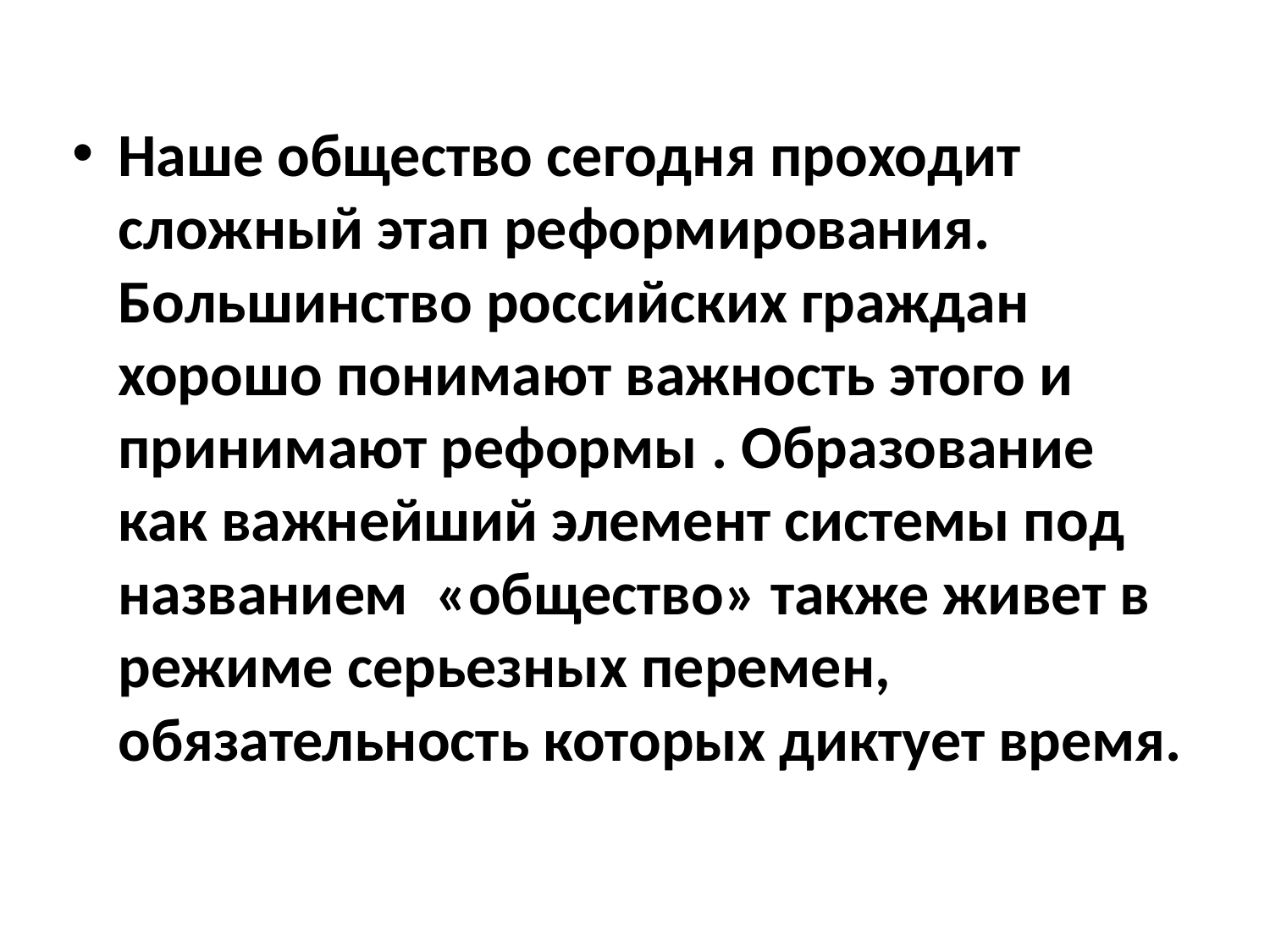

#
Наше общество сегодня проходит сложный этап реформирования. Большинство российских граждан хорошо понимают важность этого и принимают реформы . Образование как важнейший элемент системы под названием  «общество» также живет в режиме серьезных перемен, обязательность которых диктует время.